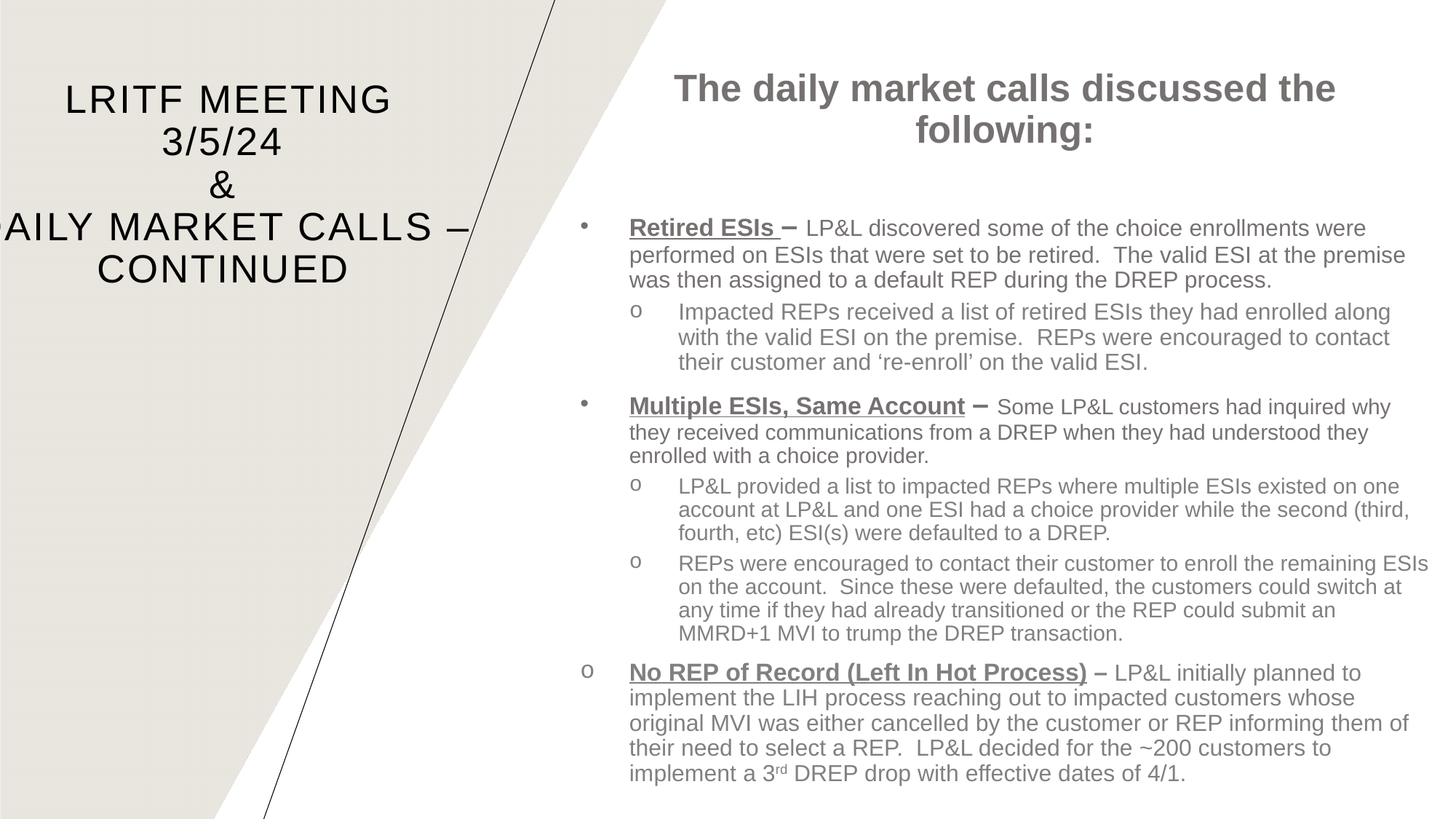

The daily market calls discussed the following:

Retired ESIs – LP&L discovered some of the choice enrollments were performed on ESIs that were set to be retired.  The valid ESI at the premise was then assigned to a default REP during the DREP process.
Impacted REPs received a list of retired ESIs they had enrolled along with the valid ESI on the premise.  REPs were encouraged to contact their customer and ‘re-enroll’ on the valid ESI.
Multiple ESIs, Same Account – Some LP&L customers had inquired why they received communications from a DREP when they had understood they enrolled with a choice provider.
LP&L provided a list to impacted REPs where multiple ESIs existed on one account at LP&L and one ESI had a choice provider while the second (third, fourth, etc) ESI(s) were defaulted to a DREP.
REPs were encouraged to contact their customer to enroll the remaining ESIs on the account.  Since these were defaulted, the customers could switch at any time if they had already transitioned or the REP could submit an MMRD+1 MVI to trump the DREP transaction.
No REP of Record (Left In Hot Process) – LP&L initially planned to implement the LIH process reaching out to impacted customers whose original MVI was either cancelled by the customer or REP informing them of their need to select a REP.  LP&L decided for the ~200 customers to implement a 3rd DREP drop with effective dates of 4/1.
# LRITF meeting 3/5/24 & Daily Market Calls – continued